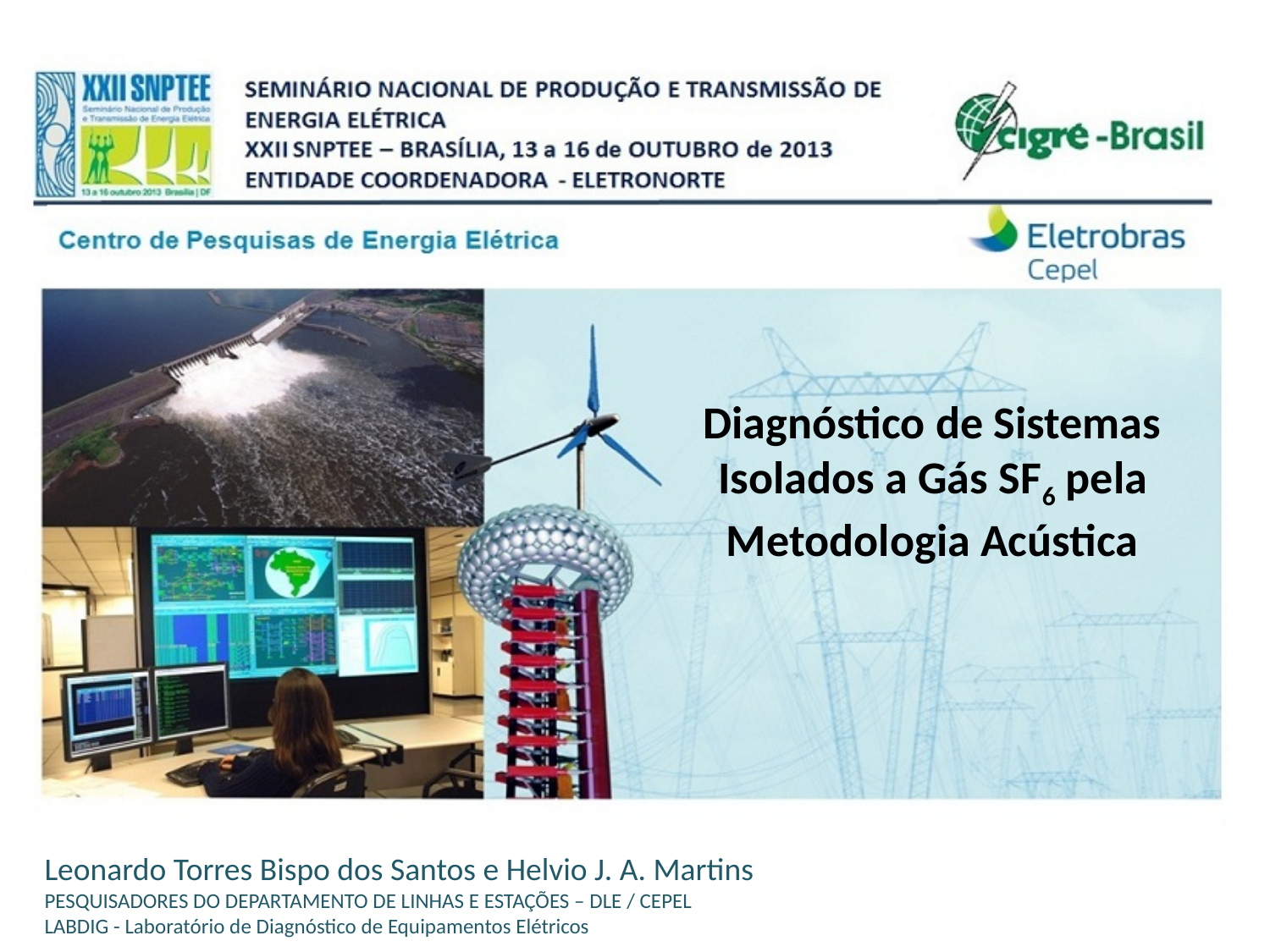

Diagnóstico de Sistemas Isolados a Gás SF6 pela Metodologia Acústica
Leonardo Torres Bispo dos Santos e Helvio J. A. Martins
PESQUISADORES DO DEPARTAMENTO DE LINHAS E ESTAÇÕES – DLE / CEPEL
LABDIG - Laboratório de Diagnóstico de Equipamentos Elétricos